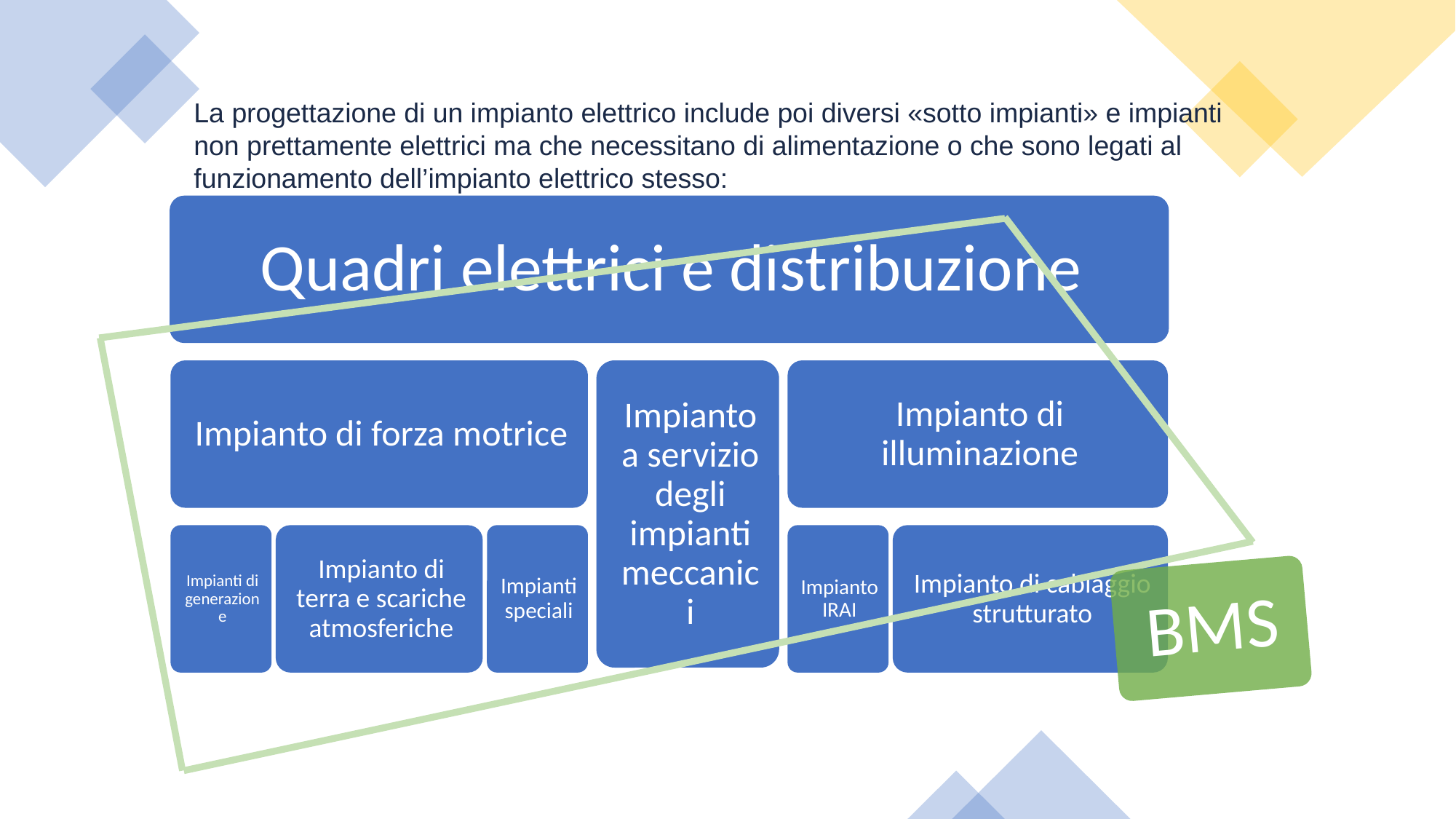

La progettazione di un impianto elettrico include poi diversi «sotto impianti» e impianti non prettamente elettrici ma che necessitano di alimentazione o che sono legati al funzionamento dell’impianto elettrico stesso:
Quadri elettrici e distribuzione
Impianto di forza motrice
Impianti di generazione
Impianto di terra e scariche atmosferiche
Impianti speciali
Impianto a servizio degli impianti meccanici
Impianto di illuminazione
Impianto IRAI
Impianto di cablaggio strutturato
BMS